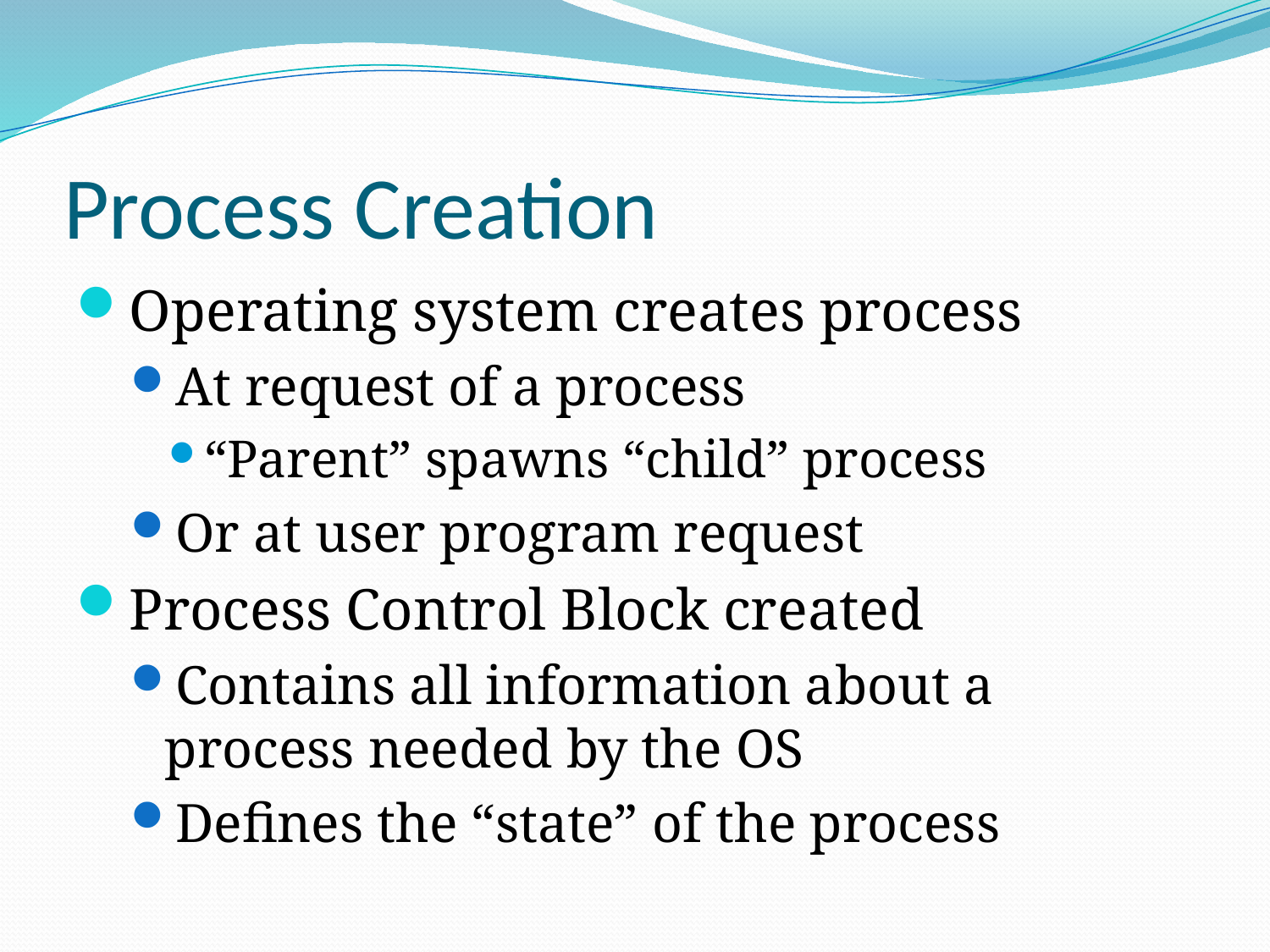

# Process Creation
Operating system creates process
At request of a process
“Parent” spawns “child” process
Or at user program request
Process Control Block created
Contains all information about a process needed by the OS
Defines the “state” of the process